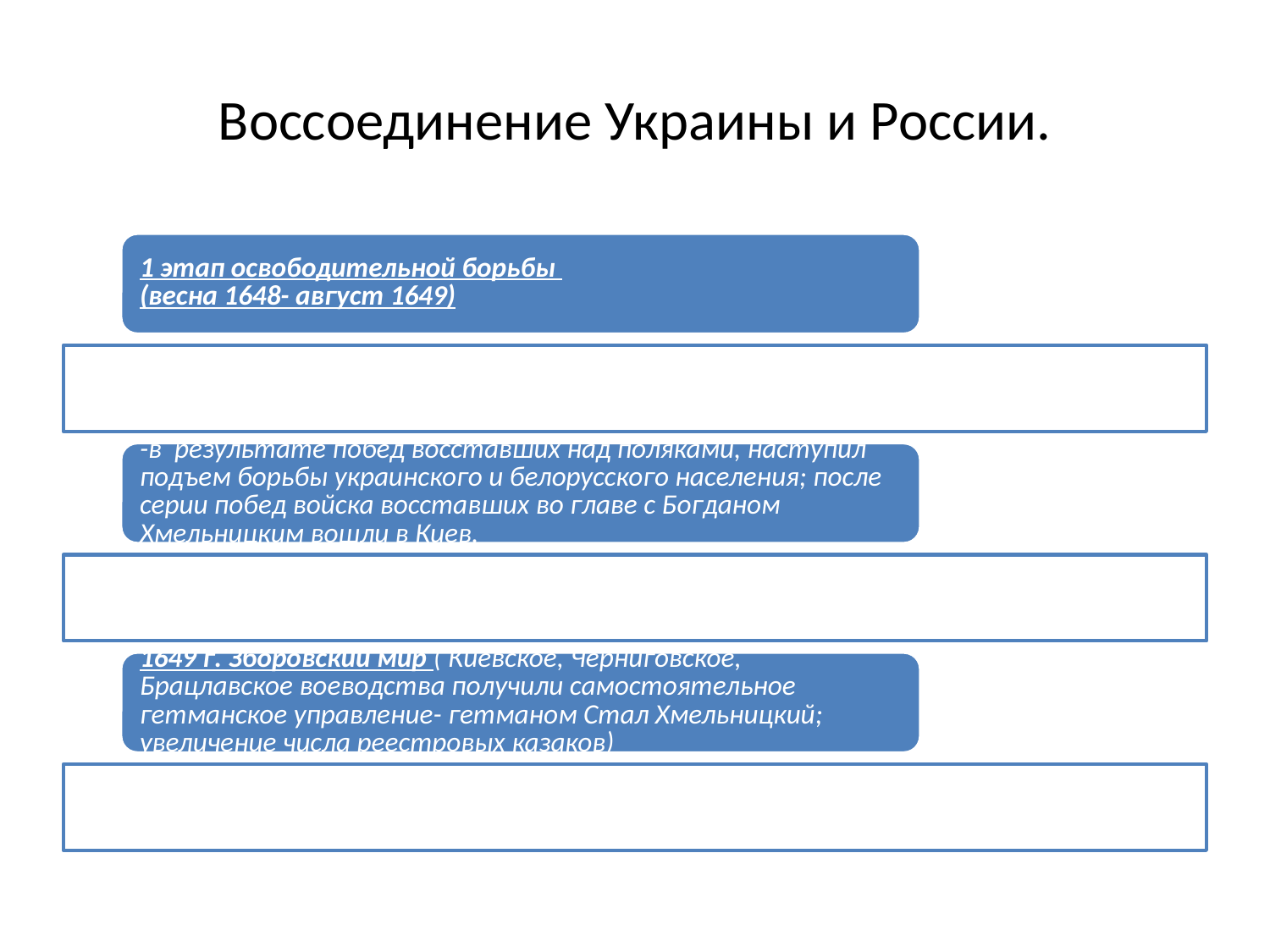

# Воссоединение Украины и России.
1 этап освободительной борьбы
(весна 1648- август 1649)
-в  результате побед восставших над поляками, наступил подъем борьбы украинского и белорусского населения; после серии побед войска восставших во главе с Богданом Хмельницким вошли в Киев.
1649 г. Зборовский мир ( Киевское, Черниговское, Брацлавское воеводства получили самостоятельное гетманское управление- гетманом Стал Хмельницкий; увеличение числа реестровых казаков)